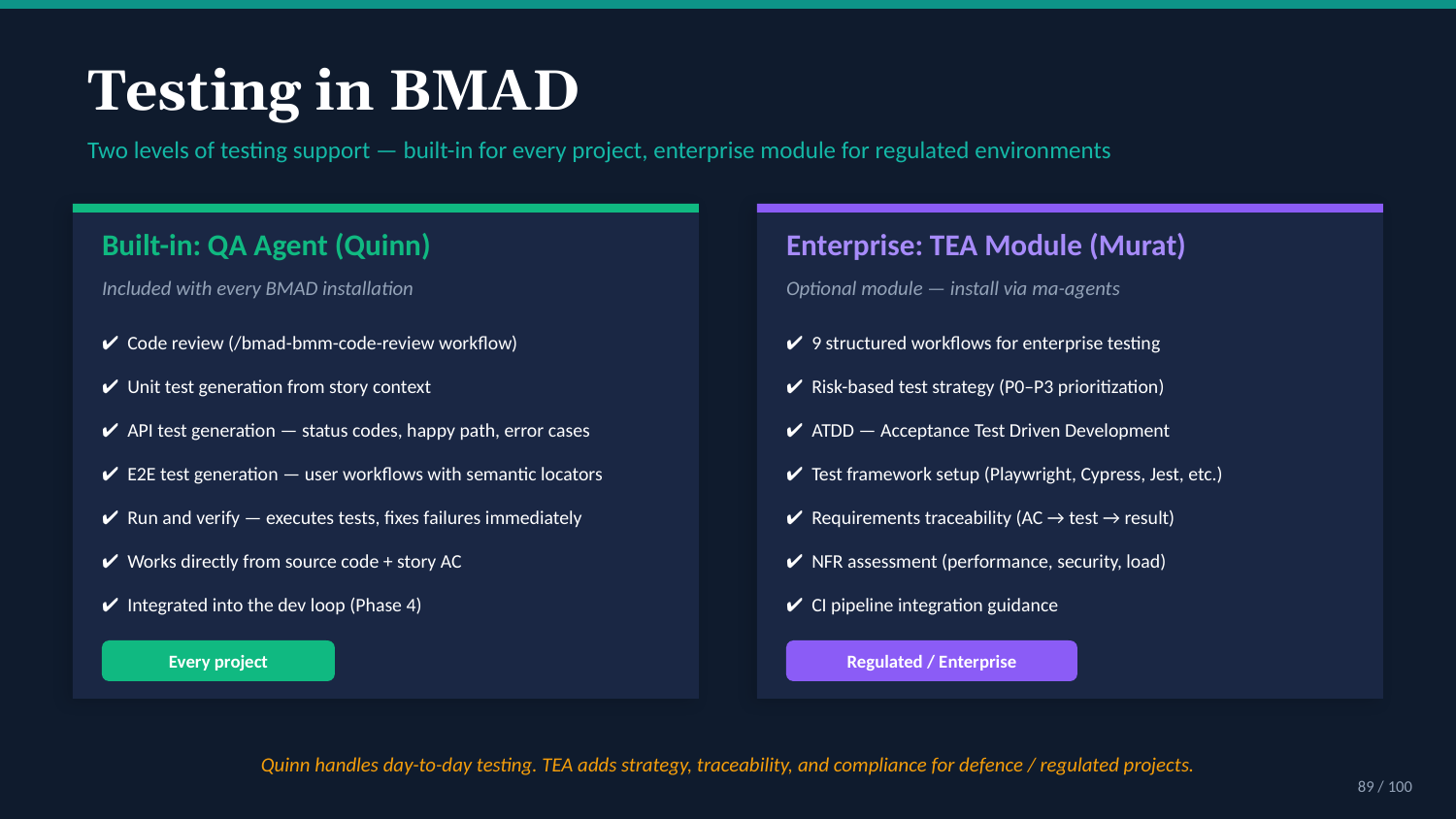

Testing in BMAD
Two levels of testing support — built-in for every project, enterprise module for regulated environments

Built-in: QA Agent (Quinn)
Enterprise: TEA Module (Murat)
Included with every BMAD installation
Optional module — install via ma-agents
✔  Code review (/bmad-bmm-code-review workflow)
✔  9 structured workflows for enterprise testing
✔  Unit test generation from story context
✔  Risk-based test strategy (P0–P3 prioritization)
✔  API test generation — status codes, happy path, error cases
✔  ATDD — Acceptance Test Driven Development
✔  E2E test generation — user workflows with semantic locators
✔  Test framework setup (Playwright, Cypress, Jest, etc.)
✔  Run and verify — executes tests, fixes failures immediately
✔  Requirements traceability (AC → test → result)
✔  Works directly from source code + story AC
✔  NFR assessment (performance, security, load)
✔  Integrated into the dev loop (Phase 4)
✔  CI pipeline integration guidance
✔  Go/no-go release gate decisions

Every project

Regulated / Enterprise
Quinn handles day-to-day testing. TEA adds strategy, traceability, and compliance for defence / regulated projects.
89 / 100